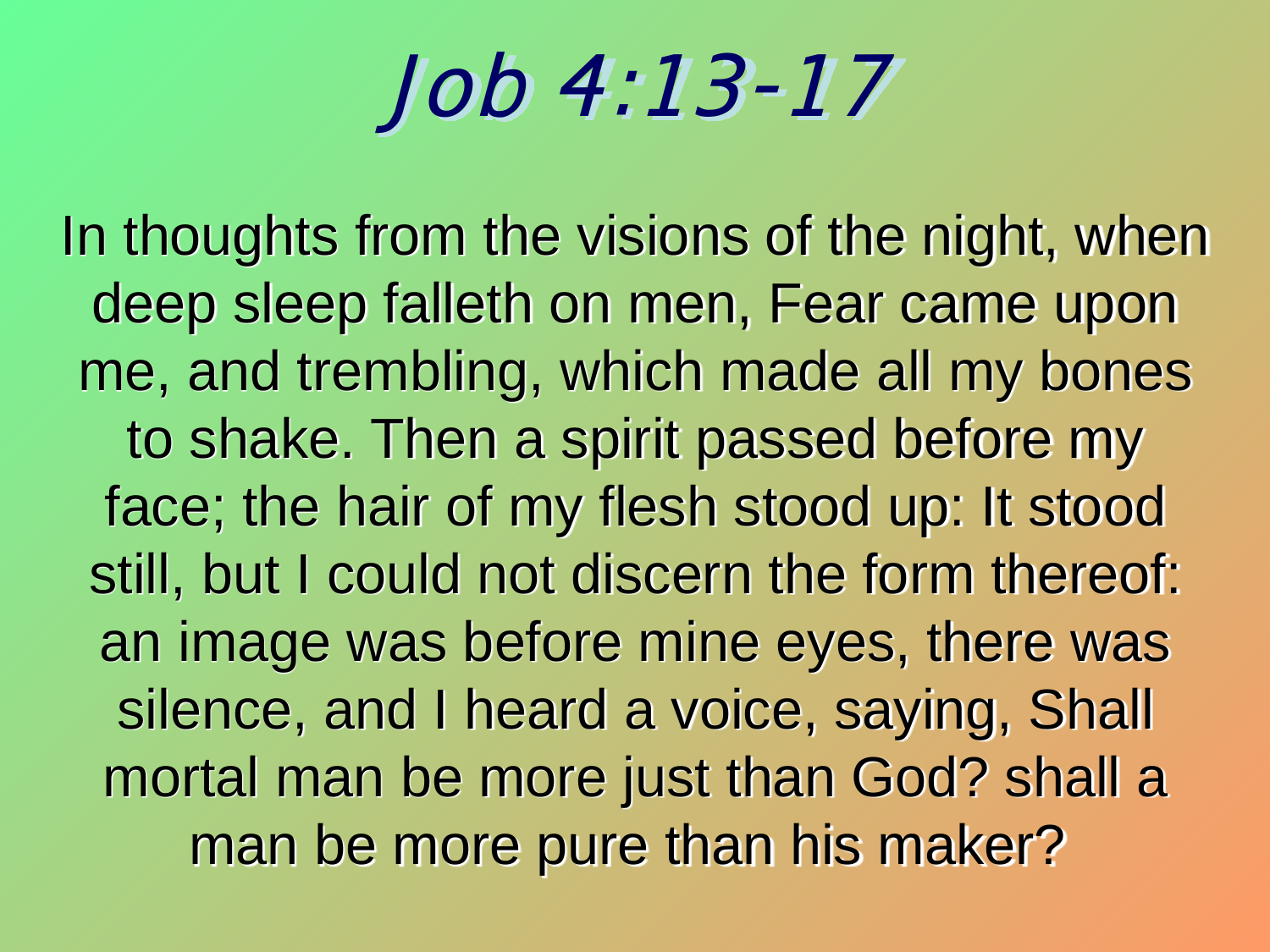

Job 4:13-17
In thoughts from the visions of the night, when deep sleep falleth on men, Fear came upon me, and trembling, which made all my bones to shake. Then a spirit passed before my face; the hair of my flesh stood up: It stood still, but I could not discern the form thereof: an image was before mine eyes, there was silence, and I heard a voice, saying, Shall mortal man be more just than God? shall a man be more pure than his maker?